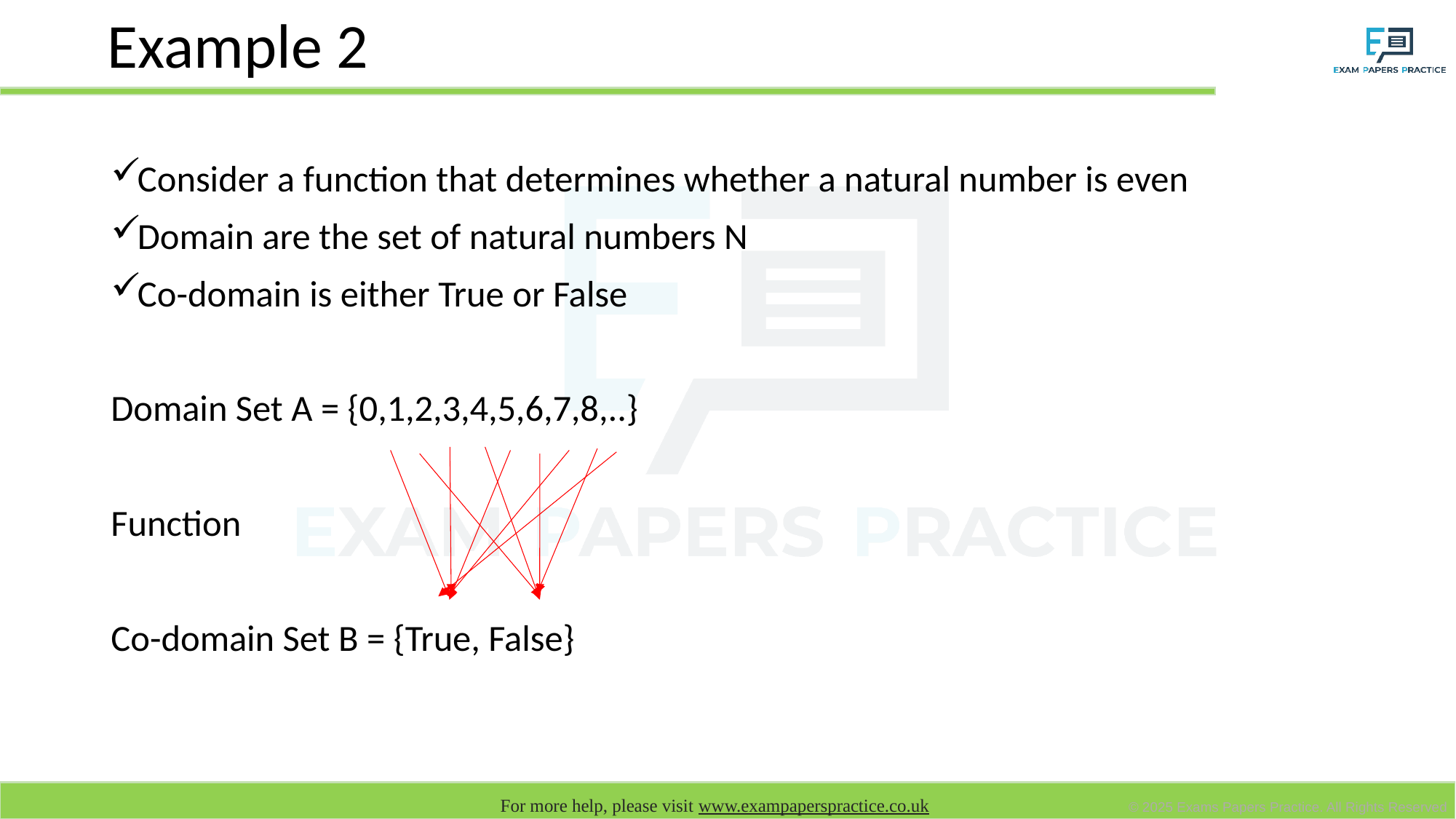

# Example 2
Consider a function that determines whether a natural number is even
Domain are the set of natural numbers N
Co-domain is either True or False

Domain Set A = {0,1,2,3,4,5,6,7,8,..}

Function

Co-domain Set B = {True, False}